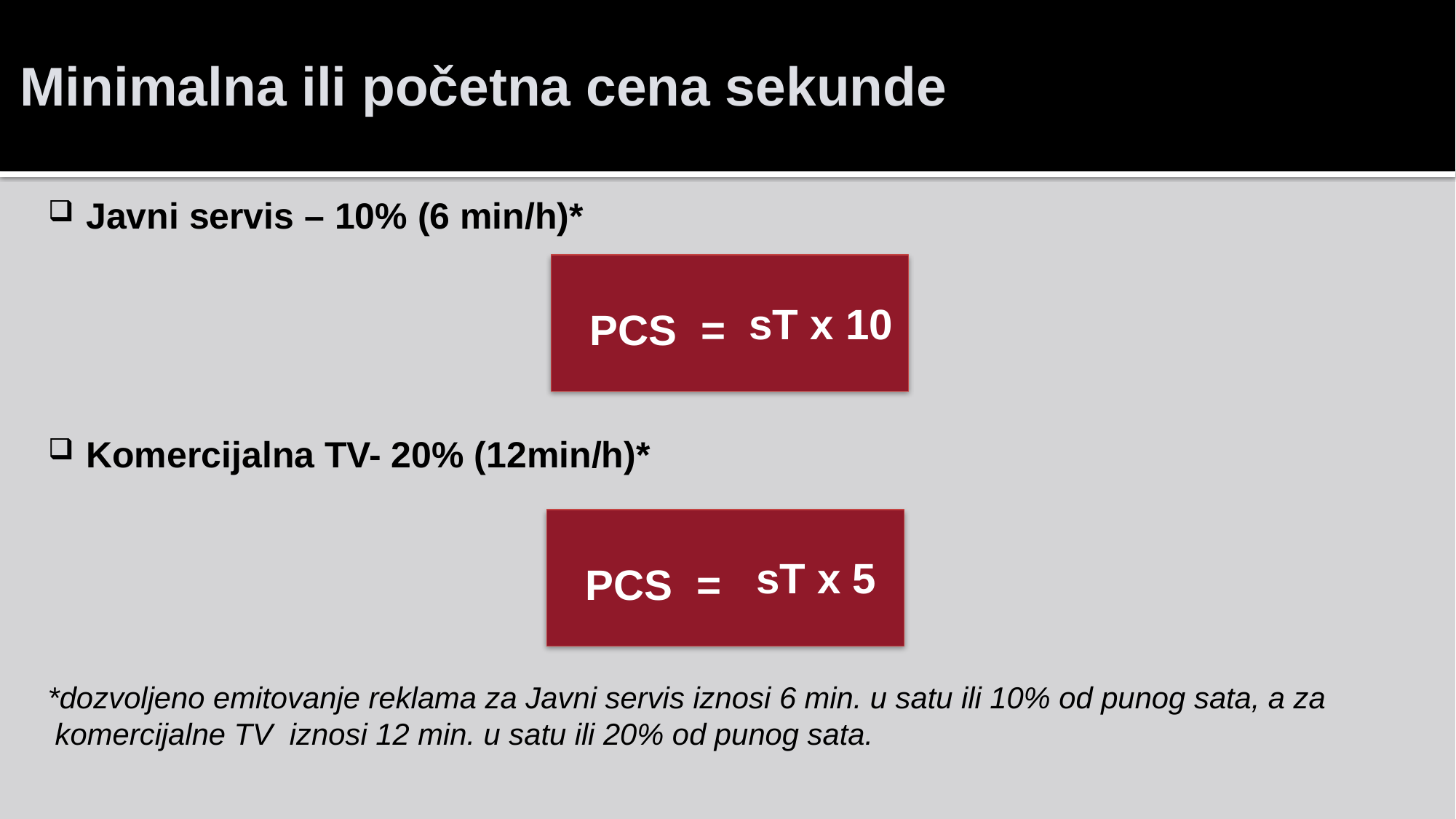

# Minimalna ili početna cena sekunde
Javni servis – 10% (6 min/h)*

Komercijalna TV- 20% (12min/h)*

*dozvoljeno emitovanje reklama za Javni servis iznosi 6 min. u satu ili 10% od punog sata, a za  komercijalne TV  iznosi 12 min. u satu ili 20% od punog sata.

sT x 10
PCS
=

sT x 5
PCS
=